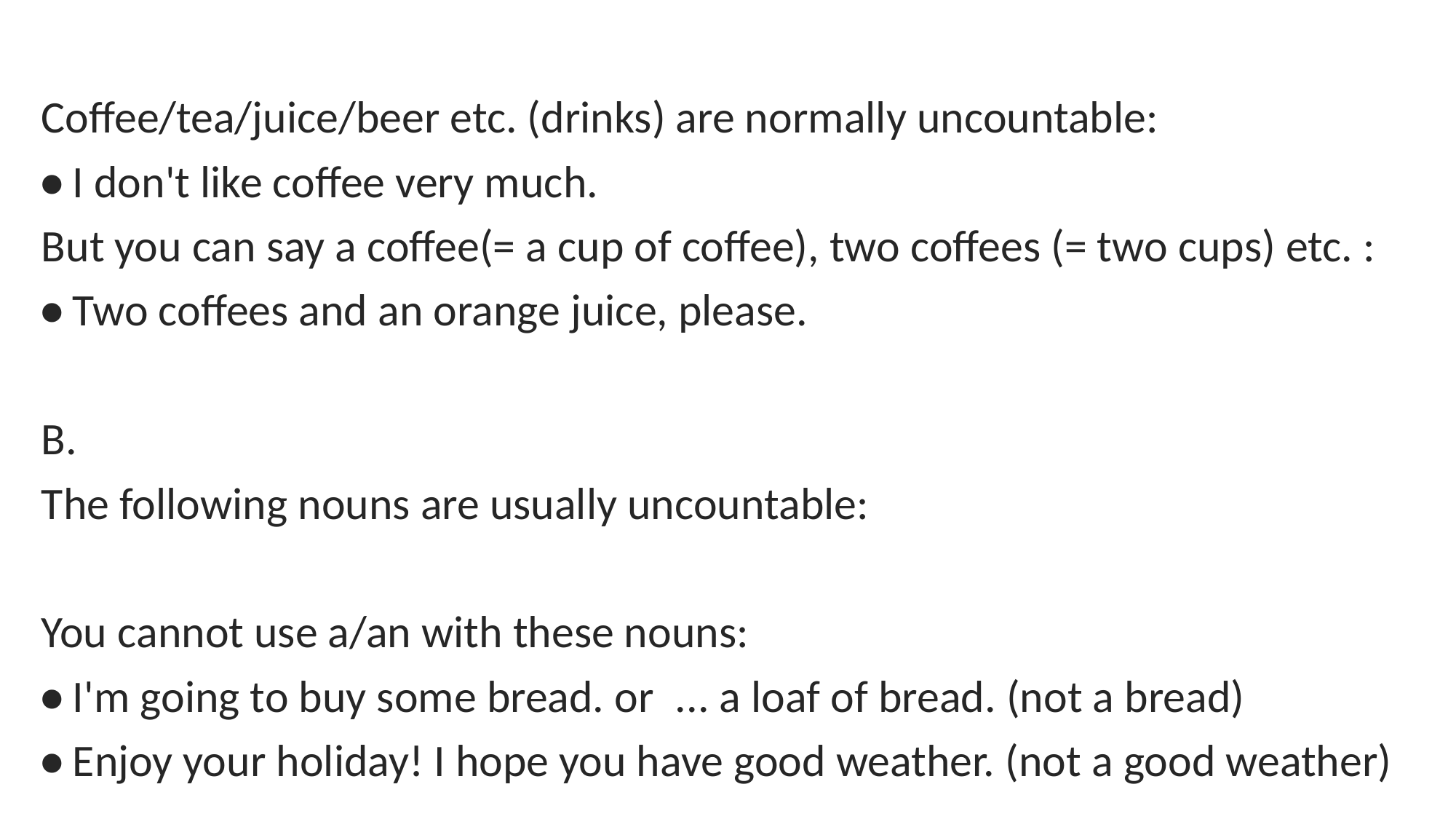

Coffee/tea/juice/beer etc. (drinks) are normally uncountable:
⦁ I don't like coffee very much.
But you can say a coffee(= a cup of coffee), two coffees (= two cups) etc. :
⦁ Two coffees and an orange juice, please.

B.
The following nouns are usually uncountable:

You cannot use a/an with these nouns:
⦁ I'm going to buy some bread. or  ... a loaf of bread. (not a bread)
⦁ Enjoy your holiday! I hope you have good weather. (not a good weather)
#